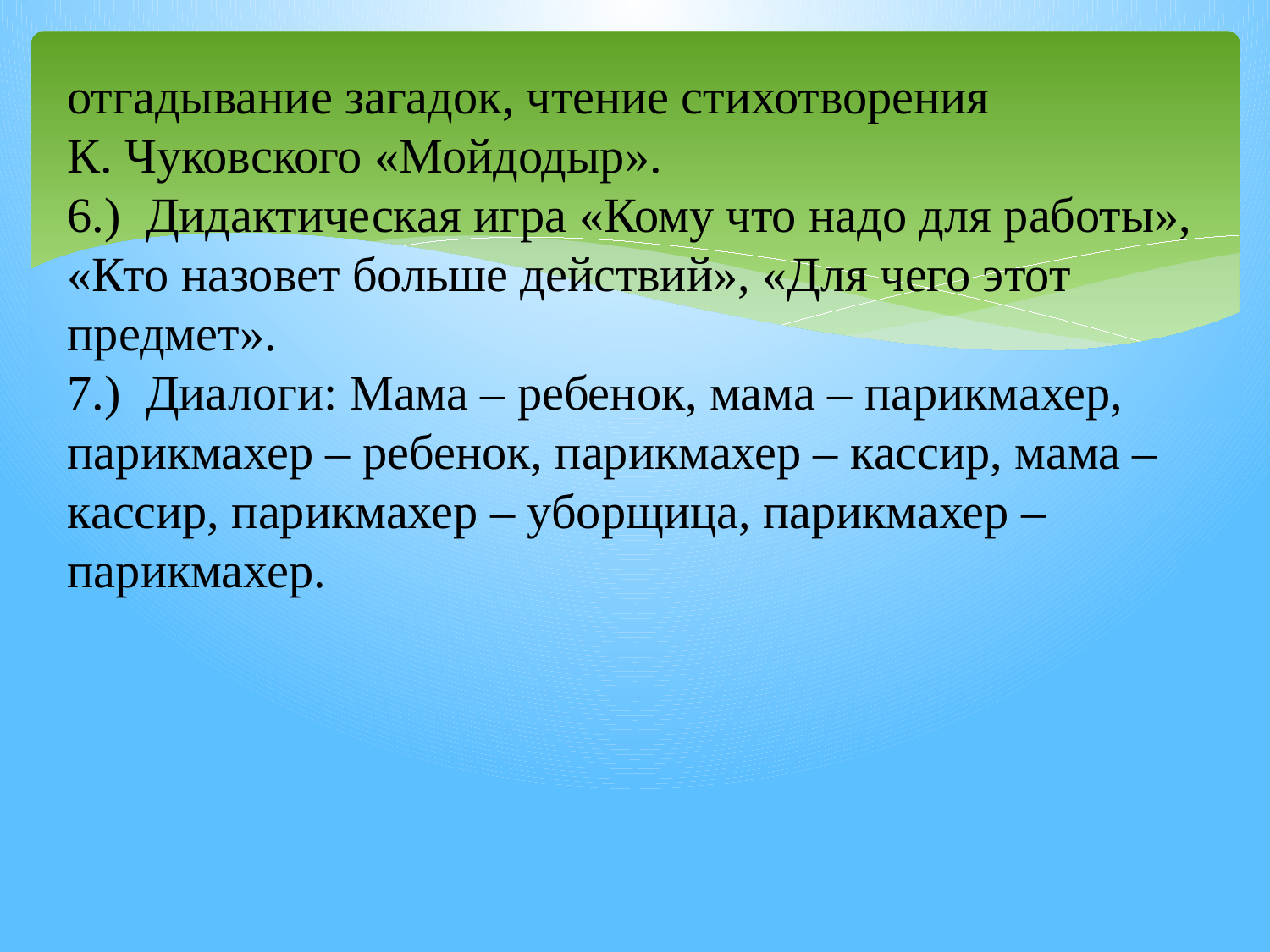

# отгадывание загадок, чтение стихотворения             К. Чуковского «Мойдодыр». 6.)  Дидактическая игра «Кому что надо для работы», «Кто назовет больше действий», «Для чего этот предмет». 7.)  Диалоги: Мама – ребенок, мама – парикмахер, парикмахер – ребенок, парикмахер – кассир, мама – кассир, парикмахер – уборщица, парикмахер – парикмахер.